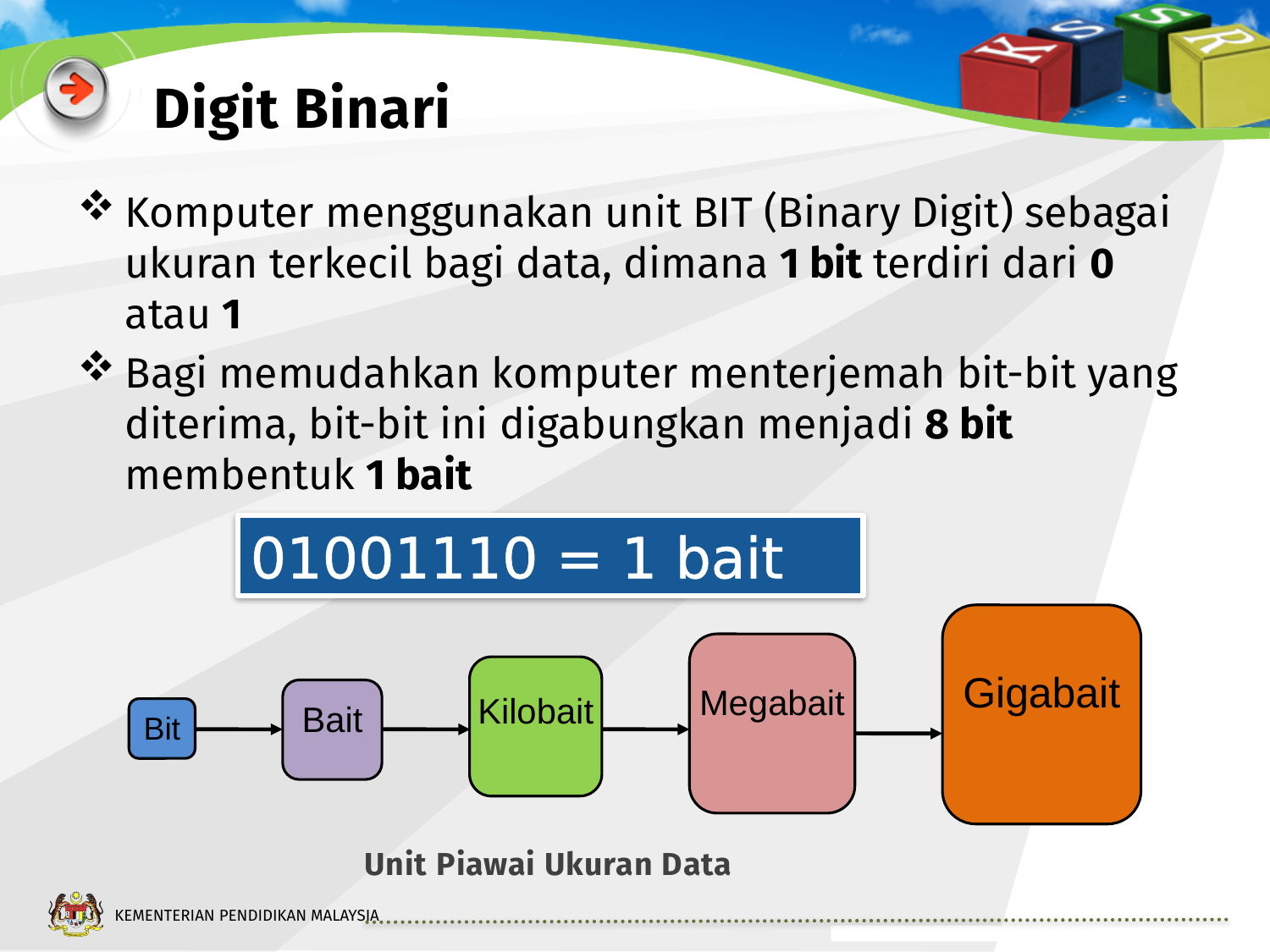

# Digit Binari
Komputer menggunakan unit BIT (Binary Digit) sebagai ukuran terkecil bagi data, dimana 1 bit terdiri dari 0 atau 1
Bagi memudahkan komputer menterjemah bit-bit yang diterima, bit-bit ini digabungkan menjadi 8 bit membentuk 1 bait
01001110 = 1 bait
Gigabait
Megabait
Kilobait
Bait
Bit

 Unit Piawai Ukuran Data